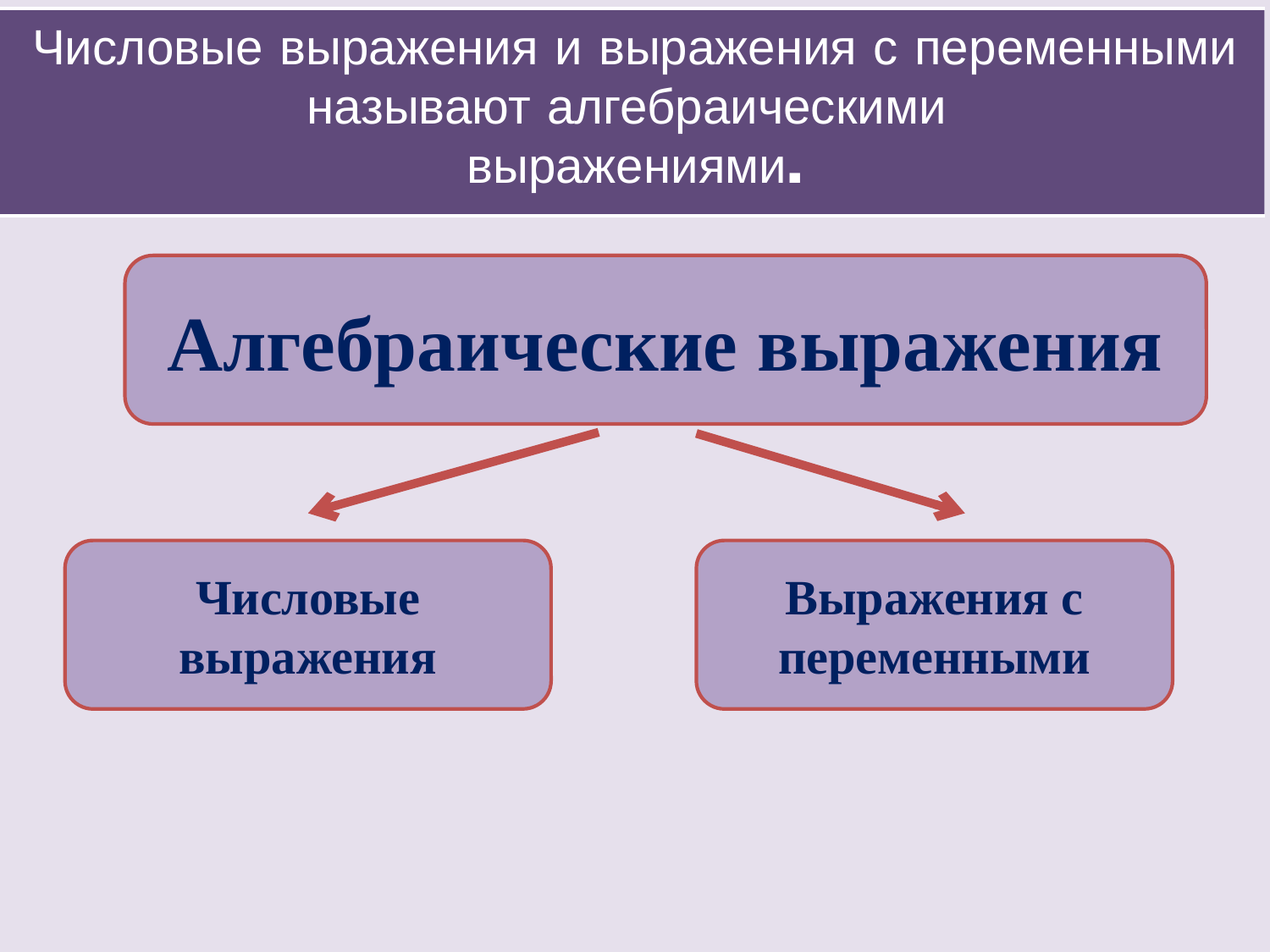

Числовые выражения и выражения с переменными называют алгебраическими
выражениями.

Алгебраические выражения
Числовые выражения
Выражения с переменными